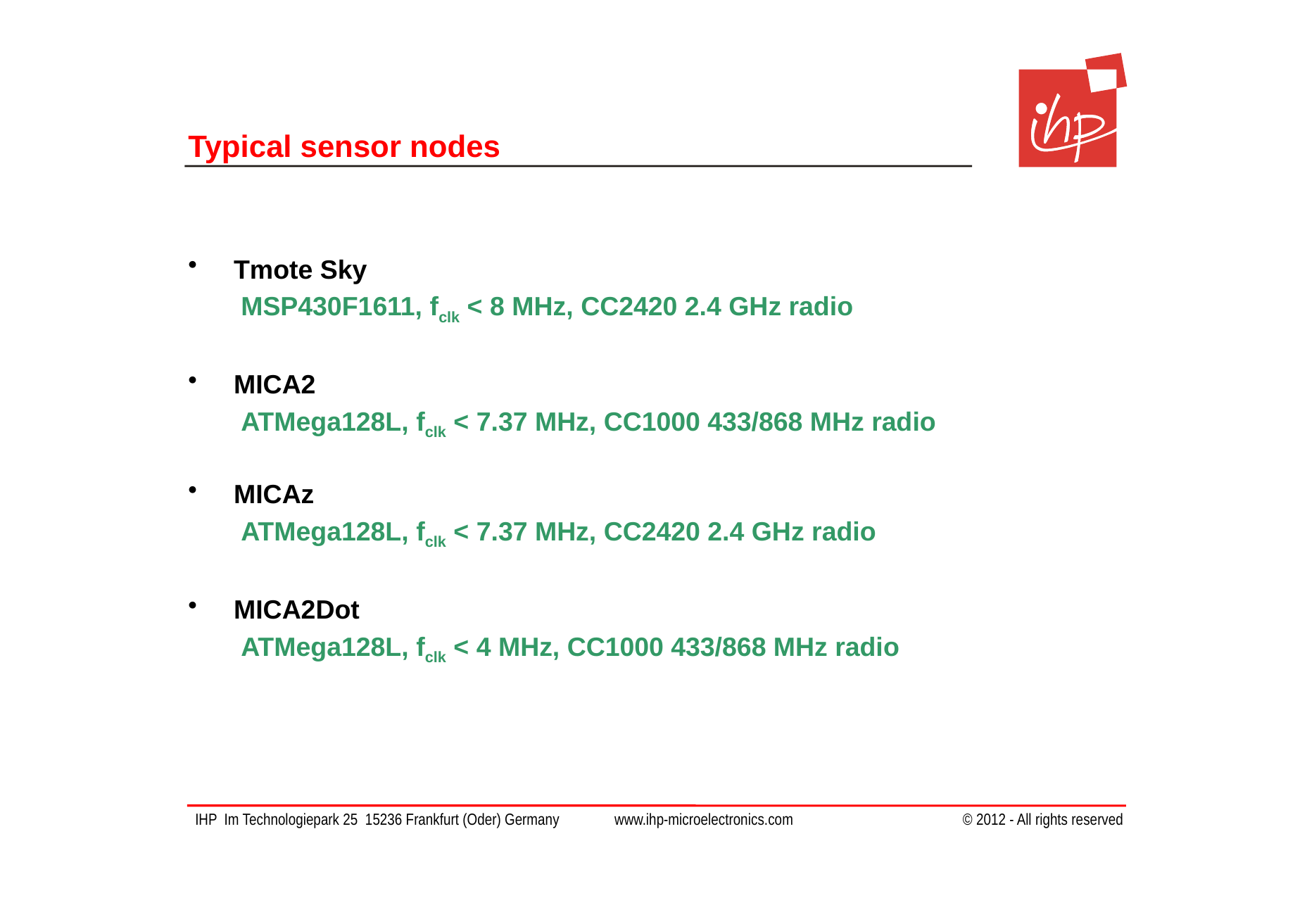

# Typical sensor nodes
Tmote Sky
MSP430F1611, fclk < 8 MHz, CC2420 2.4 GHz radio

MICA2
ATMega128L, fclk < 7.37 MHz, CC1000 433/868 MHz radio
MICAz
ATMega128L, fclk < 7.37 MHz, CC2420 2.4 GHz radio

MICA2Dot
ATMega128L, fclk < 4 MHz, CC1000 433/868 MHz radio